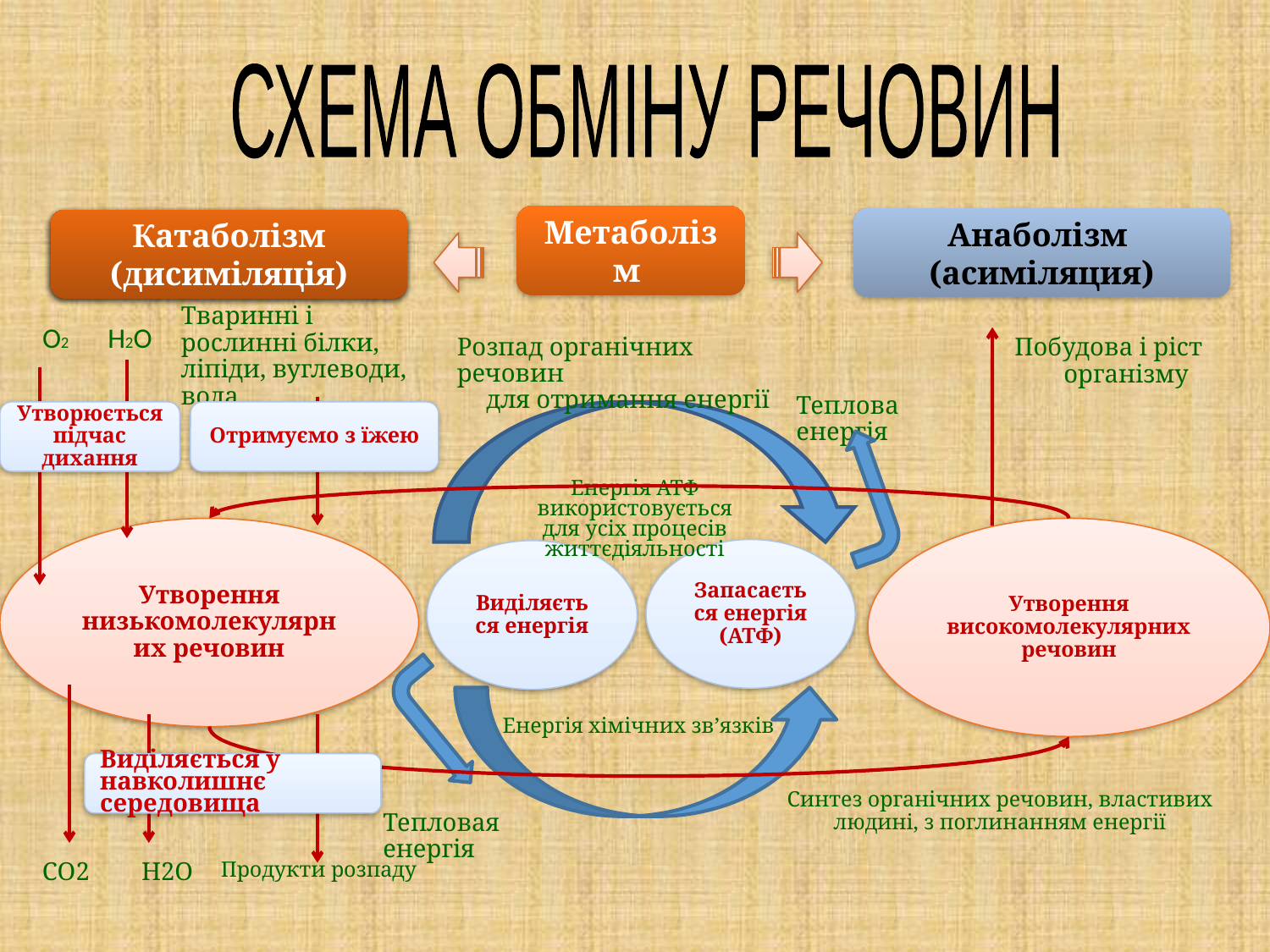

СХЕМА ОБМІНУ РЕЧОВИН
Метаболізм
Анаболізм
(асиміляция)
Катаболізм
(дисиміляція)
Катаболізм
(дисиміляція)
Катаболізм
(дисиміляція)

Тваринні і рослинні білки, ліпіди, вуглеводи, вода
О2
Н2О
Розпад органічних речовин
для отримання енергії
Побудова і ріст
організму
Теплова енергія
Утворюється підчас дихання
Отримуємо з їжею

Енергія АТФ використовується
для усіх процесів життєдіяльності
Утворення низькомолекулярних речовин
Утворення високомолекулярних речовин
Запасається енергія
(АТФ)
Виділяється енергія

Енергія хімічних зв’язків
Виділяється у навколишнє середовища
Синтез органічних речовин, властивих людині, з поглинанням енергії
Тепловая енергія
СО2
Н2О
Продукти розпаду